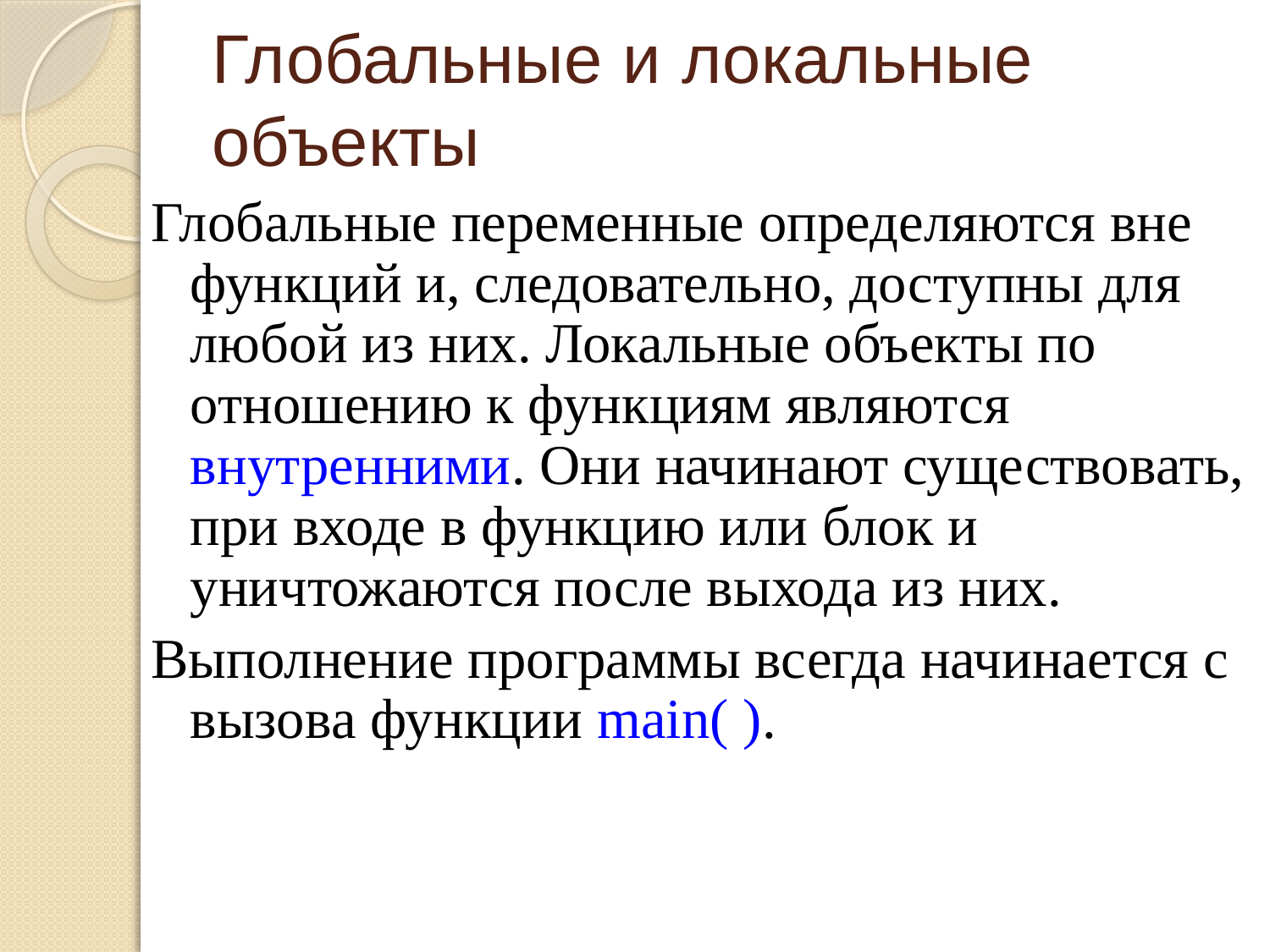

Глобальные и локальные объекты
Глобальные переменные определяются вне функций и, следовательно, доступны для любой из них. Локальные объекты по отношению к функциям являются внутренними. Они начинают существовать, при входе в функцию или блок и уничтожаются после выхода из них.
Выполнение программы всегда начинается с вызова функции main( ).